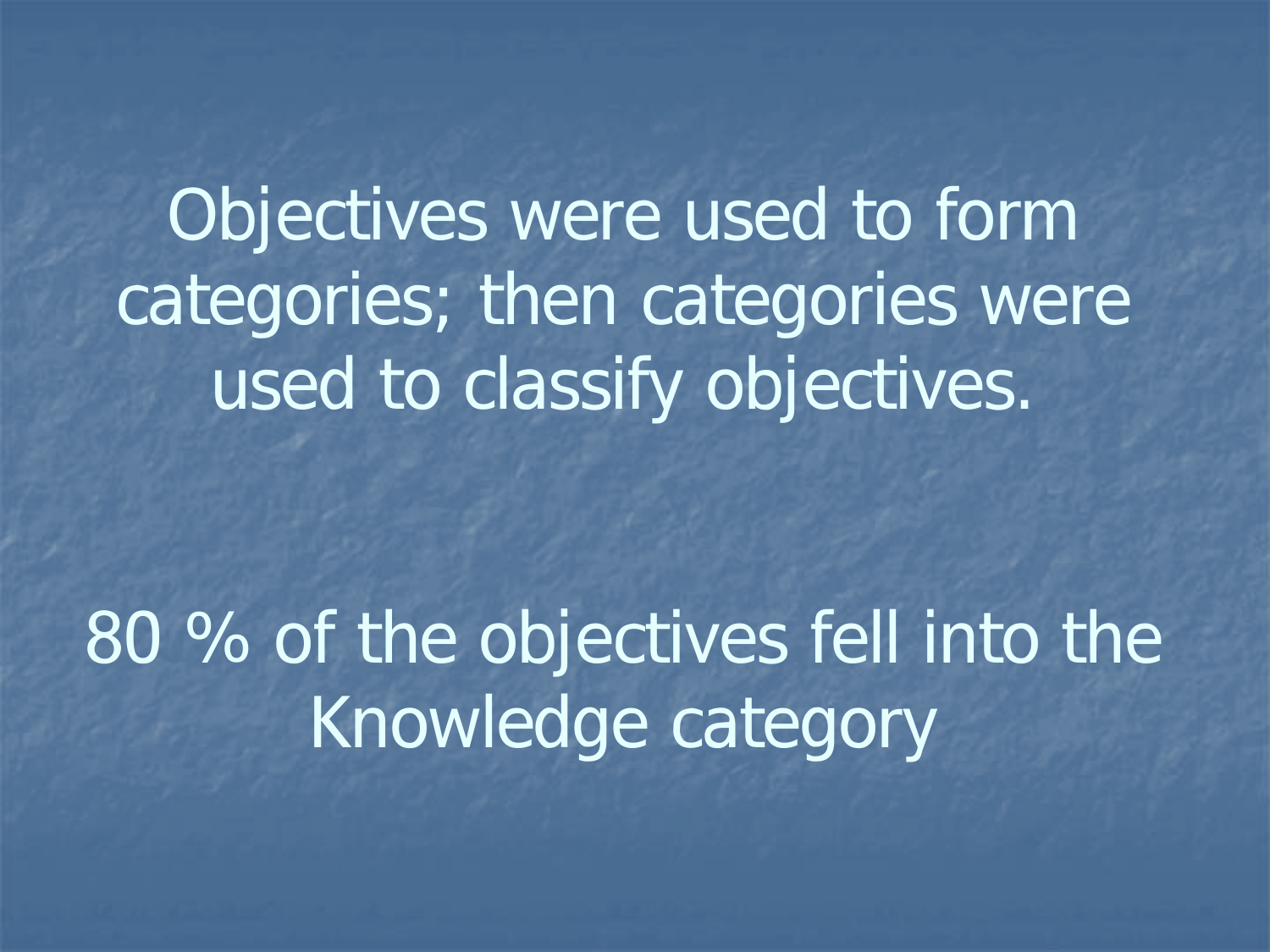

# Objectives were used to form categories; then categories were used to classify objectives. 80 % of the objectives fell into the Knowledge category